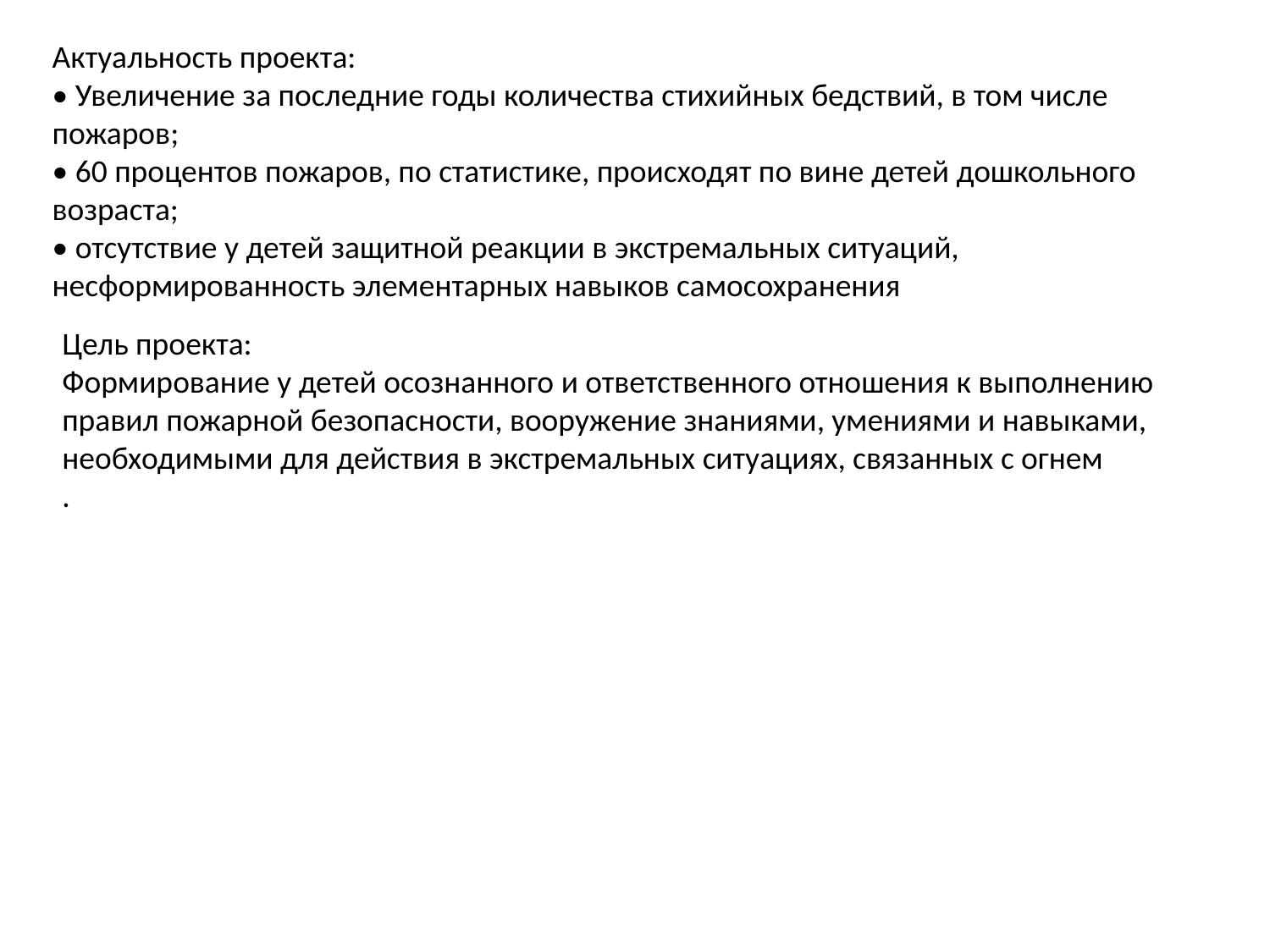

Актуальность проекта:
• Увеличение за последние годы количества стихийных бедствий, в том числе пожаров;
• 60 процентов пожаров, по статистике, происходят по вине детей дошкольного возраста;
• отсутствие у детей защитной реакции в экстремальных ситуаций, несформированность элементарных навыков самосохранения
Цель проекта:
Формирование у детей осознанного и ответственного отношения к выполнению правил пожарной безопасности, вооружение знаниями, умениями и навыками, необходимыми для действия в экстремальных ситуациях, связанных с огнем
.